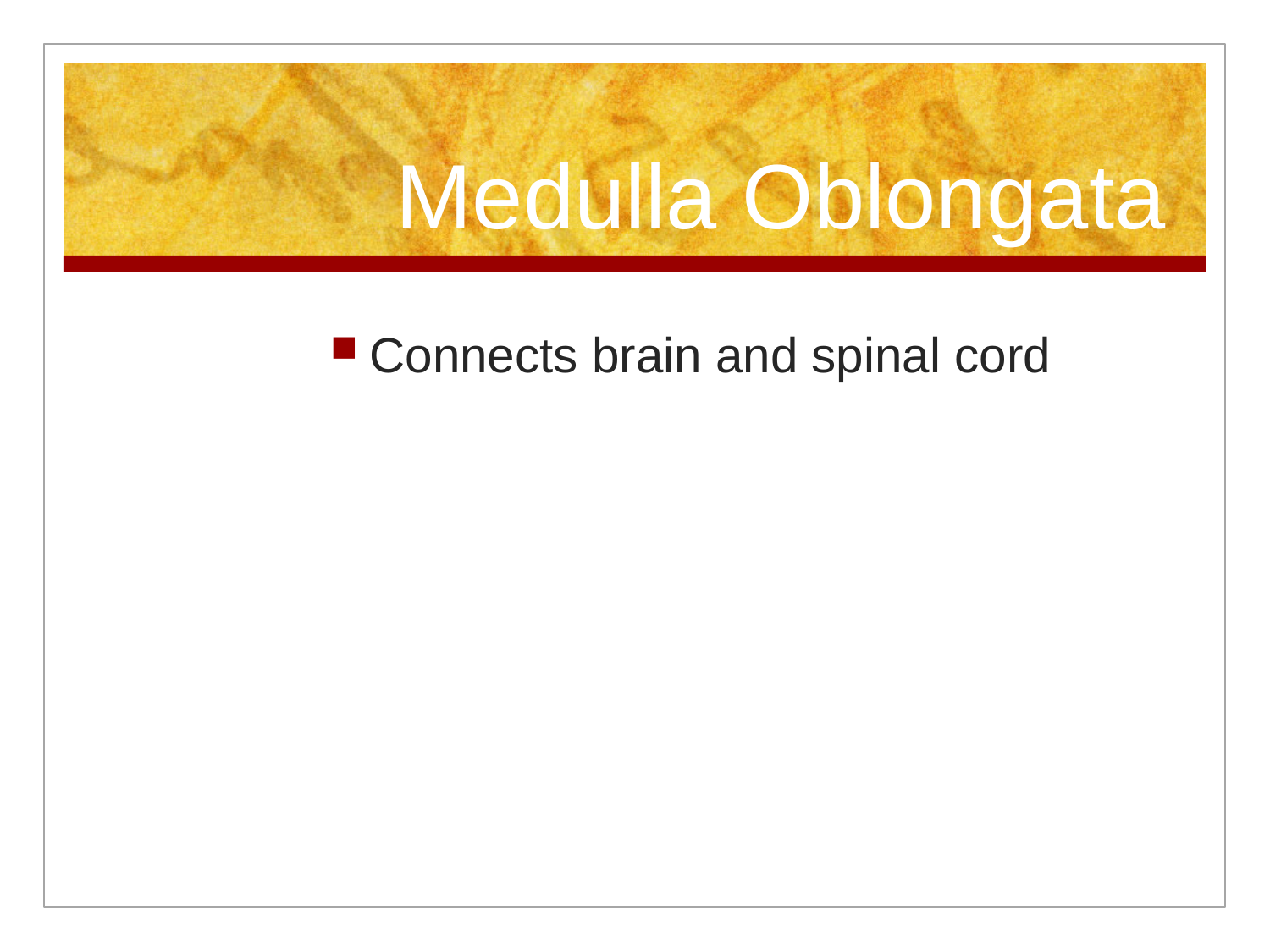

# Medulla Oblongata
Connects brain and spinal cord